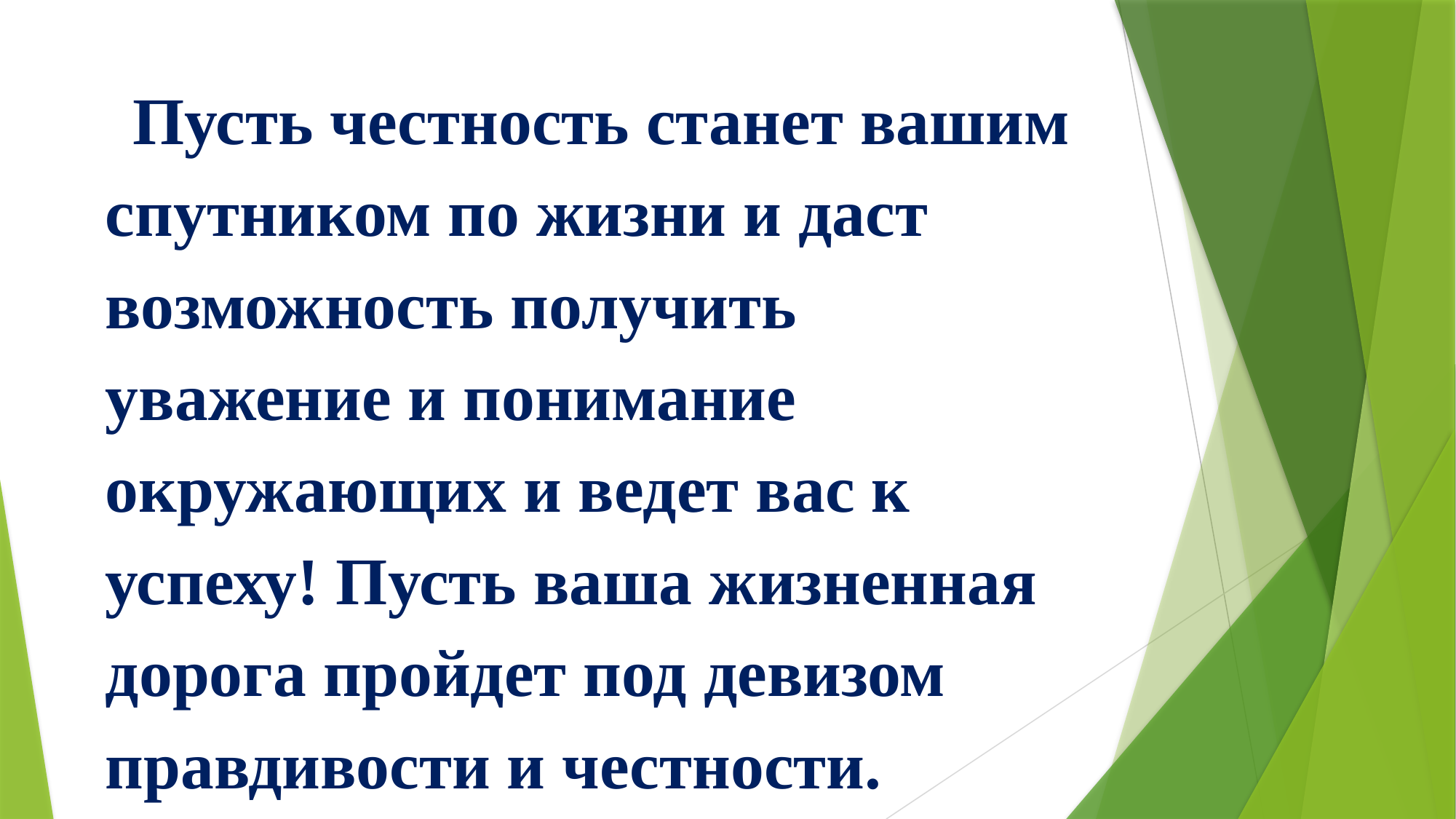

Пусть честность станет вашим спутником по жизни и даст возможность получить уважение и понимание окружающих и ведет вас к успеху! Пусть ваша жизненная дорога пройдет под девизом правдивости и честности.